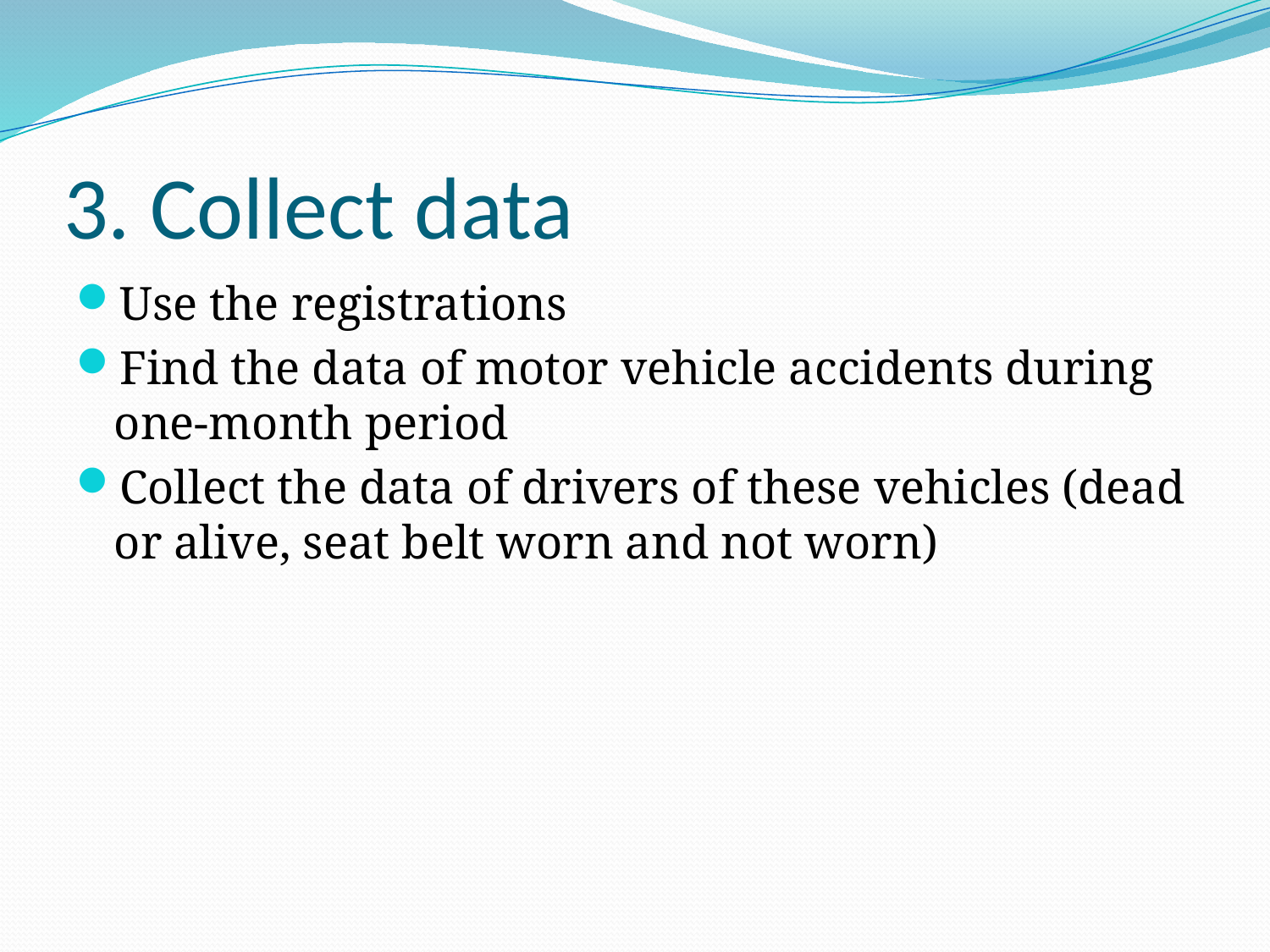

# 3. Collect data
Use the registrations
Find the data of motor vehicle accidents during one-month period
Collect the data of drivers of these vehicles (dead or alive, seat belt worn and not worn)